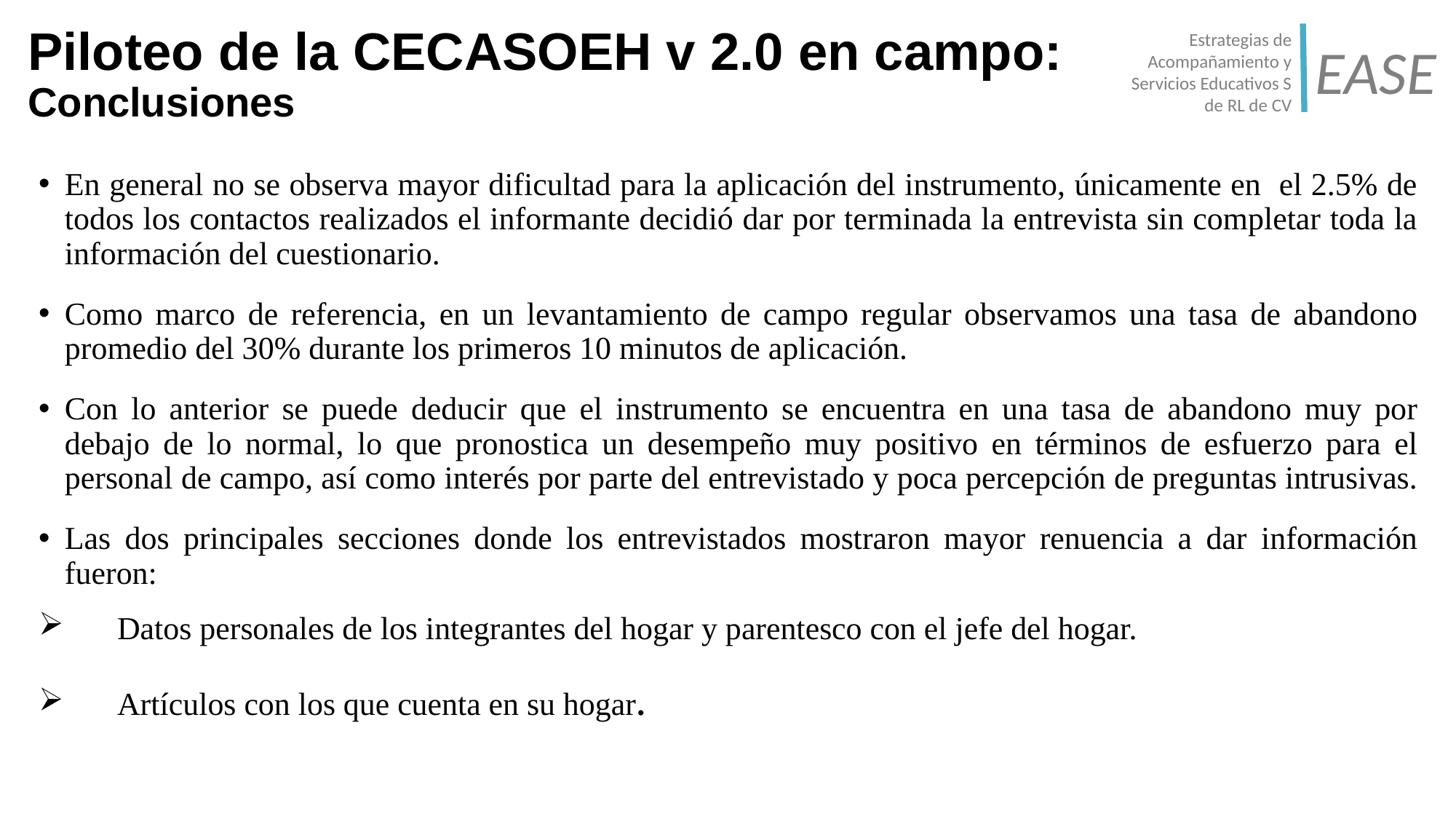

# Piloteo de la CECASOEH v 2.0 en campo: Conclusiones
Estrategias de Acompañamiento y Servicios Educativos S de RL de CV

EASE

En general no se observa mayor dificultad para la aplicación del instrumento, únicamente en  el 2.5% de todos los contactos realizados el informante decidió dar por terminada la entrevista sin completar toda la información del cuestionario.

Como marco de referencia, en un levantamiento de campo regular observamos una tasa de abandono promedio del 30% durante los primeros 10 minutos de aplicación.

Con lo anterior se puede deducir que el instrumento se encuentra en una tasa de abandono muy por debajo de lo normal, lo que pronostica un desempeño muy positivo en términos de esfuerzo para el personal de campo, así como interés por parte del entrevistado y poca percepción de preguntas intrusivas.

Las dos principales secciones donde los entrevistados mostraron mayor renuencia a dar información fueron:

Datos personales de los integrantes del hogar y parentesco con el jefe del hogar.

Artículos con los que cuenta en su hogar.